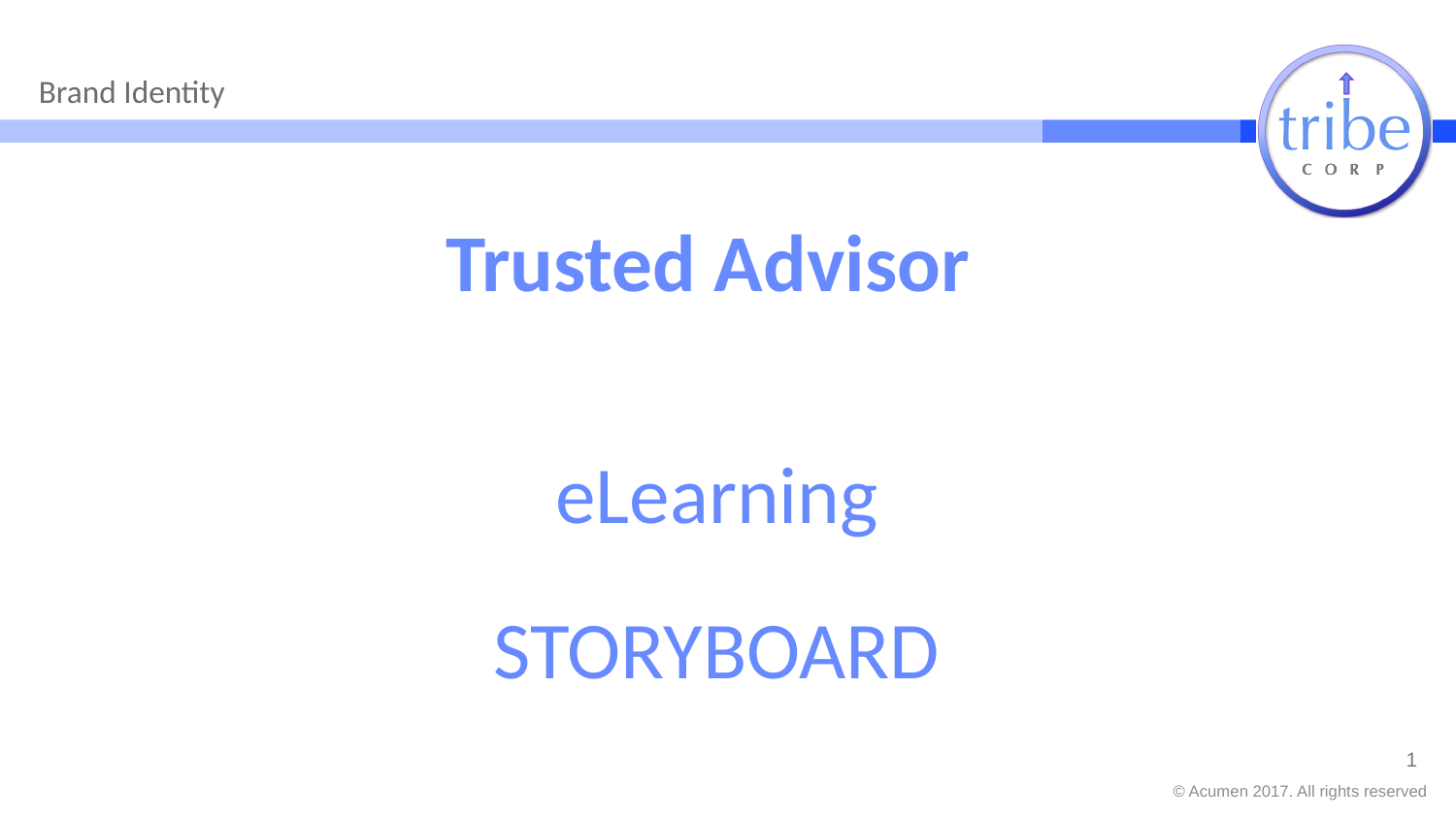

# Brand Identity
Trusted Advisor

eLearning

STORYBOARD